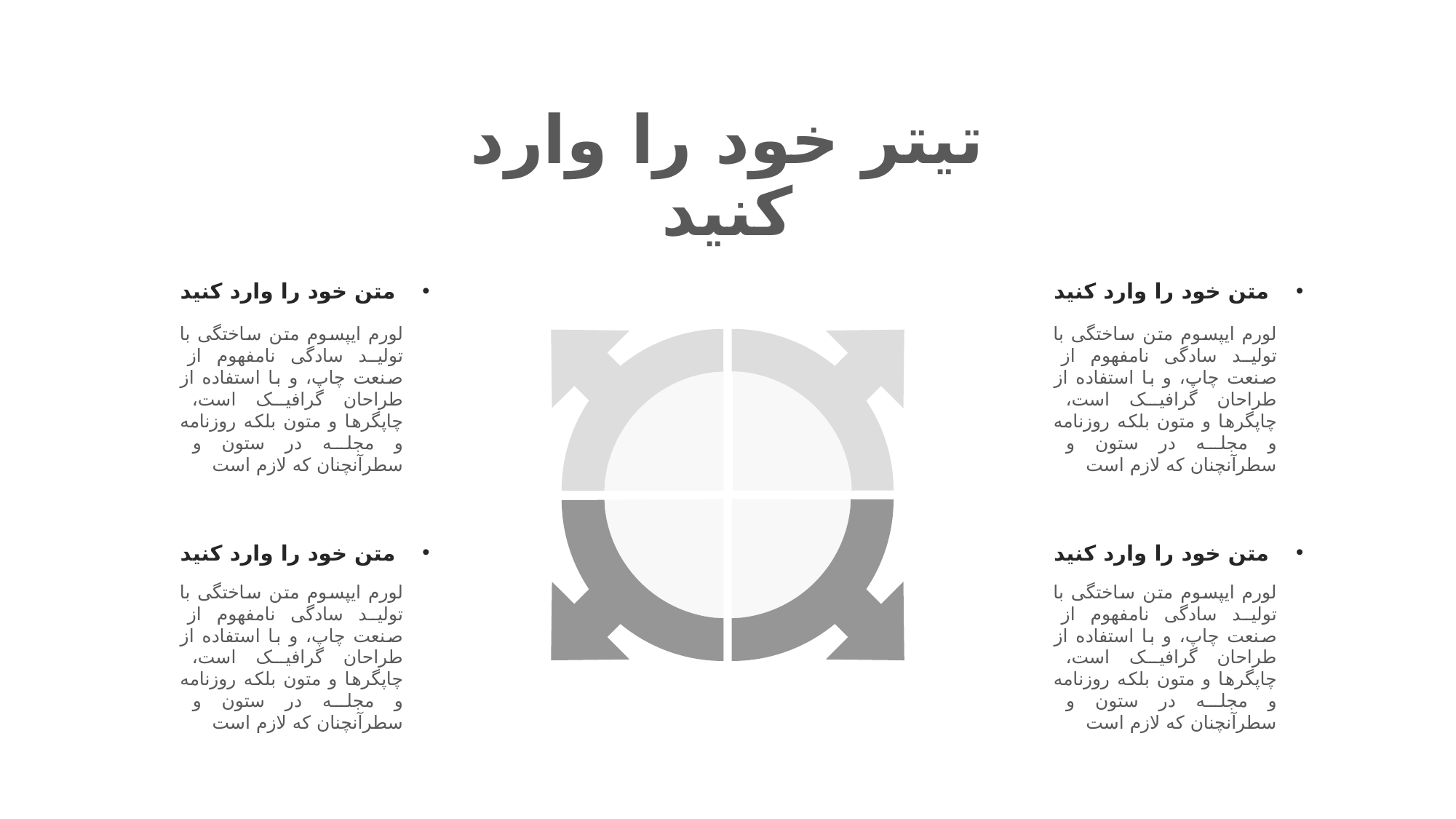

تیتر خود را وارد کنید
متن خود را وارد کنید
متن خود را وارد کنید

لورم ایپسوم متن ساختگی با تولید سادگی نامفهوم از صنعت چاپ، و با استفاده از طراحان گرافیک است، چاپگرها و متون بلکه روزنامه و مجله در ستون و سطرآنچنان که لازم است
لورم ایپسوم متن ساختگی با تولید سادگی نامفهوم از صنعت چاپ، و با استفاده از طراحان گرافیک است، چاپگرها و متون بلکه روزنامه و مجله در ستون و سطرآنچنان که لازم است
متن خود را وارد کنید
متن خود را وارد کنید
لورم ایپسوم متن ساختگی با تولید سادگی نامفهوم از صنعت چاپ، و با استفاده از طراحان گرافیک است، چاپگرها و متون بلکه روزنامه و مجله در ستون و سطرآنچنان که لازم است
لورم ایپسوم متن ساختگی با تولید سادگی نامفهوم از صنعت چاپ، و با استفاده از طراحان گرافیک است، چاپگرها و متون بلکه روزنامه و مجله در ستون و سطرآنچنان که لازم است